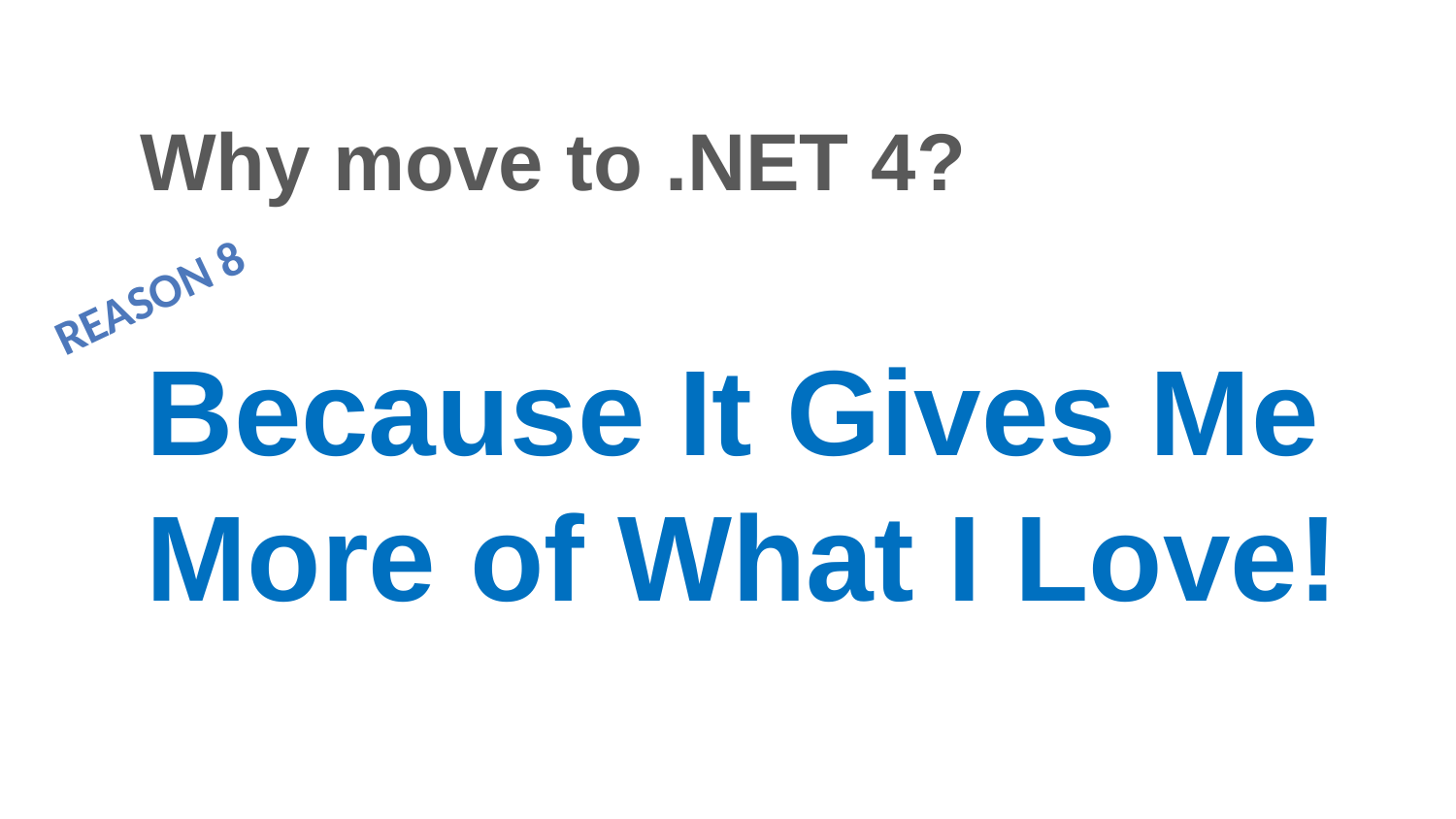

# Why move to .NET 4?
Reason 8
Because It Gives Me More of What I Love!